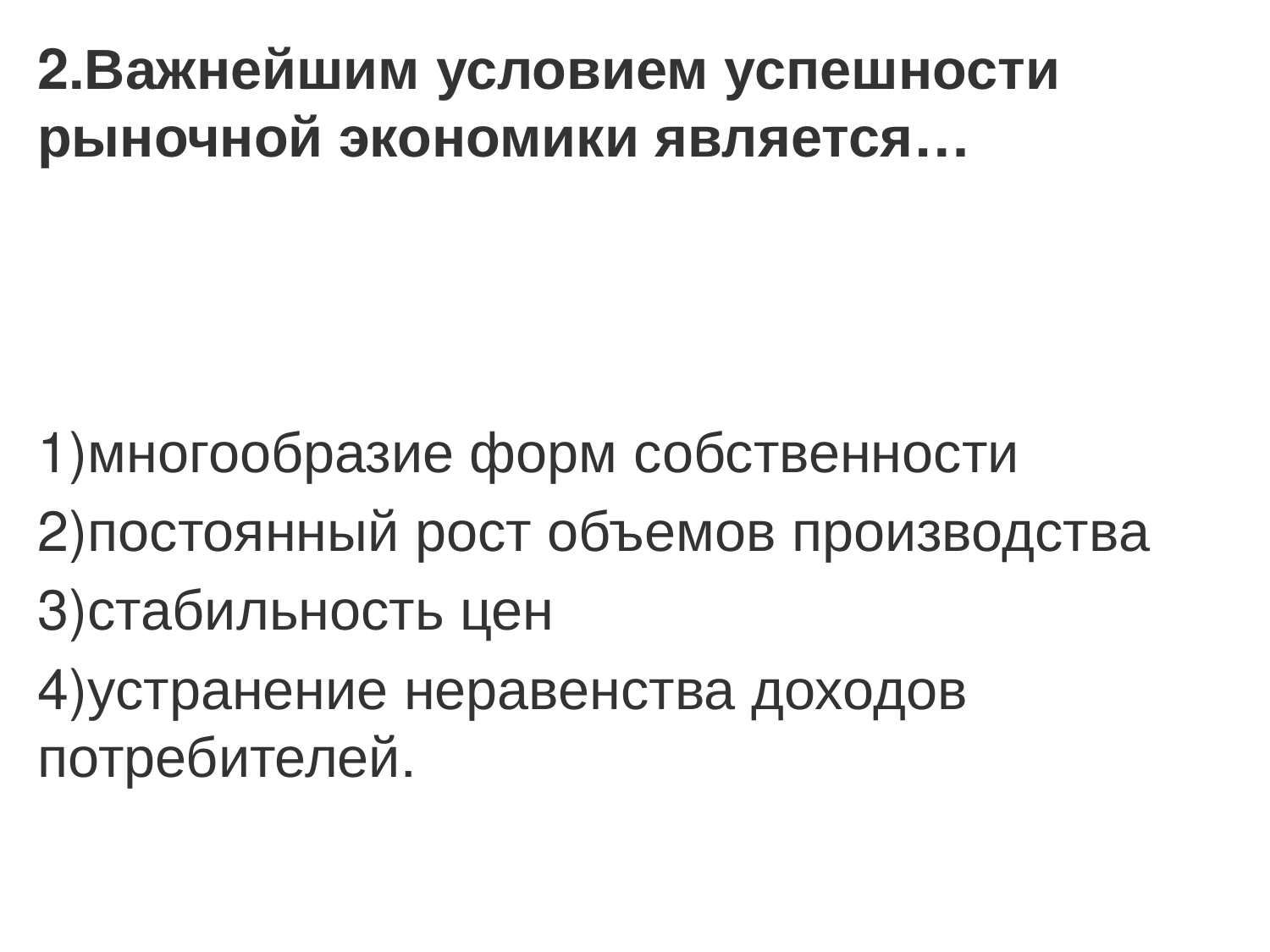

2.Важнейшим условием успешности рыночной экономики является…

1)многообразие форм собственности
2)постоянный рост объемов производства
3)стабильность цен
4)устранение неравенства доходов потребителей.